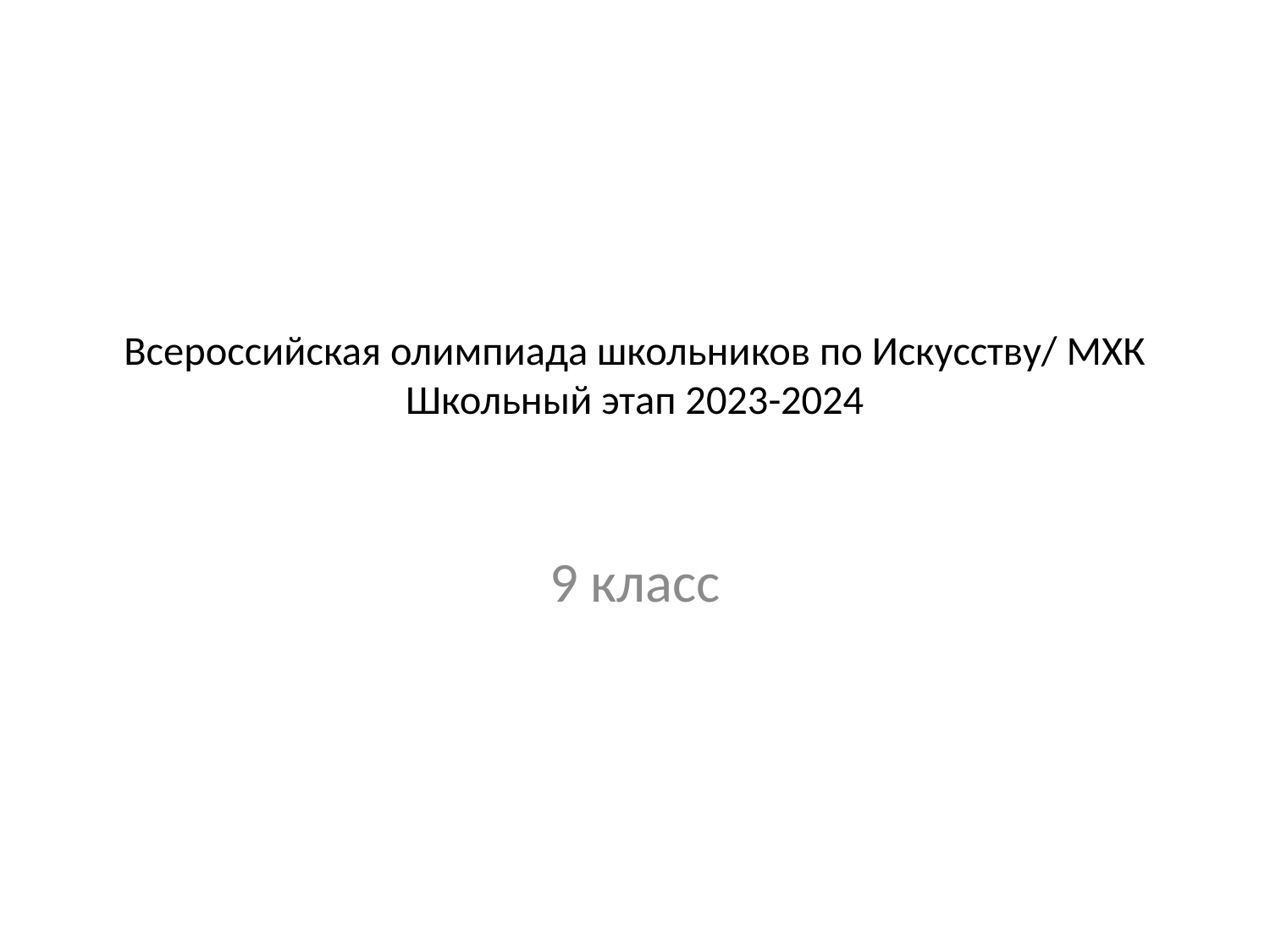

# Всероссийская олимпиада школьников по Искусству/ МХК Школьный этап 2023-2024
9 класс